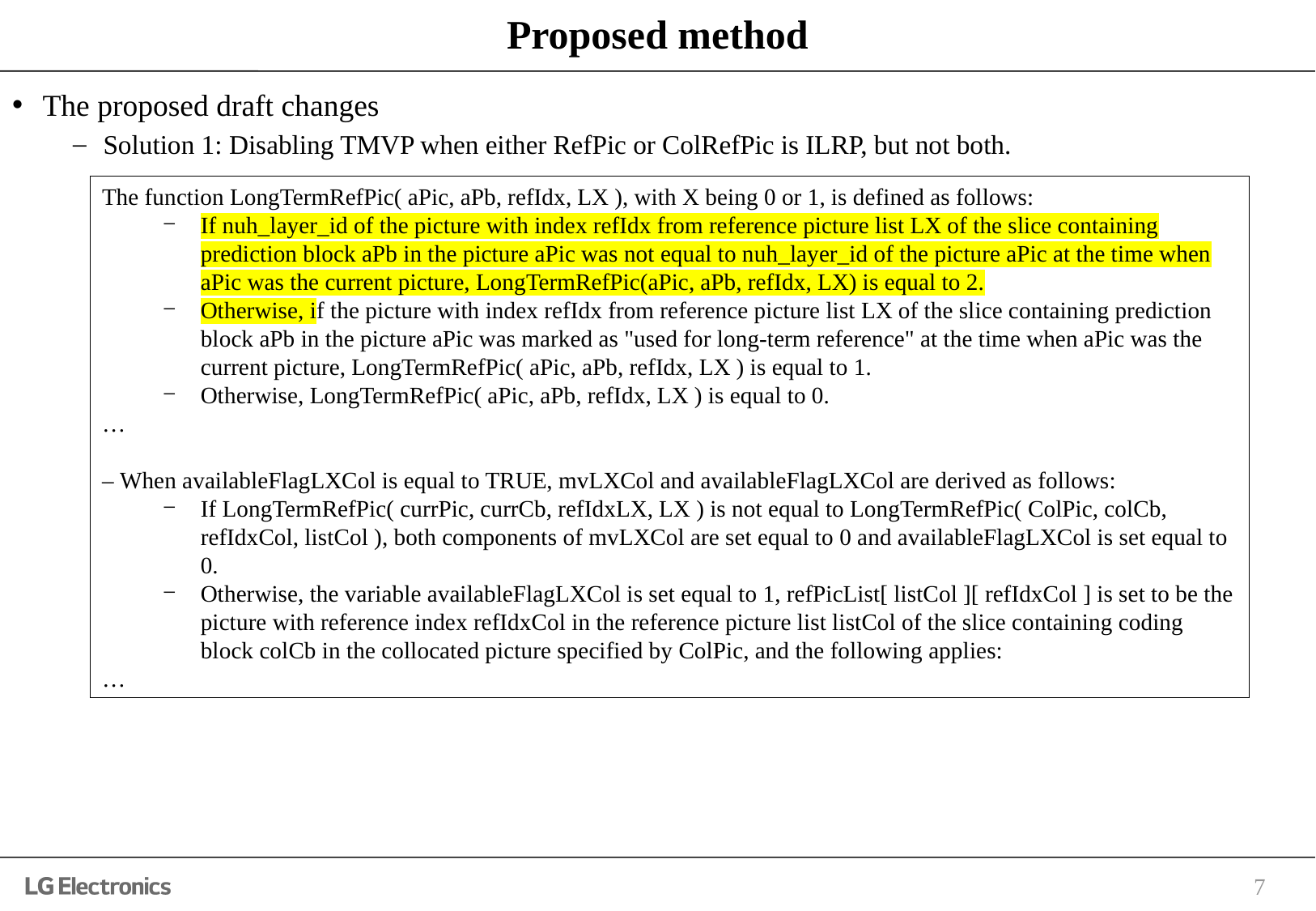

# Proposed method
The proposed draft changes
Solution 1: Disabling TMVP when either RefPic or ColRefPic is ILRP, but not both.

The function LongTermRefPic( aPic, aPb, refIdx, LX ), with X being 0 or 1, is defined as follows:
If nuh_layer_id of the picture with index refIdx from reference picture list LX of the slice containing prediction block aPb in the picture aPic was not equal to nuh_layer_id of the picture aPic at the time when aPic was the current picture, LongTermRefPic(aPic, aPb, refIdx, LX) is equal to 2.
Otherwise, if the picture with index refIdx from reference picture list LX of the slice containing prediction block aPb in the picture aPic was marked as "used for long-term reference" at the time when aPic was the current picture, LongTermRefPic( aPic, aPb, refIdx, LX ) is equal to 1.
Otherwise, LongTermRefPic( aPic, aPb, refIdx, LX ) is equal to 0.
…

– When availableFlagLXCol is equal to TRUE, mvLXCol and availableFlagLXCol are derived as follows:
If LongTermRefPic( currPic, currCb, refIdxLX, LX ) is not equal to LongTermRefPic( ColPic, colCb, refIdxCol, listCol ), both components of mvLXCol are set equal to 0 and availableFlagLXCol is set equal to 0.
Otherwise, the variable availableFlagLXCol is set equal to 1, refPicList[ listCol ][ refIdxCol ] is set to be the picture with reference index refIdxCol in the reference picture list listCol of the slice containing coding block colCb in the collocated picture specified by ColPic, and the following applies:
…
7